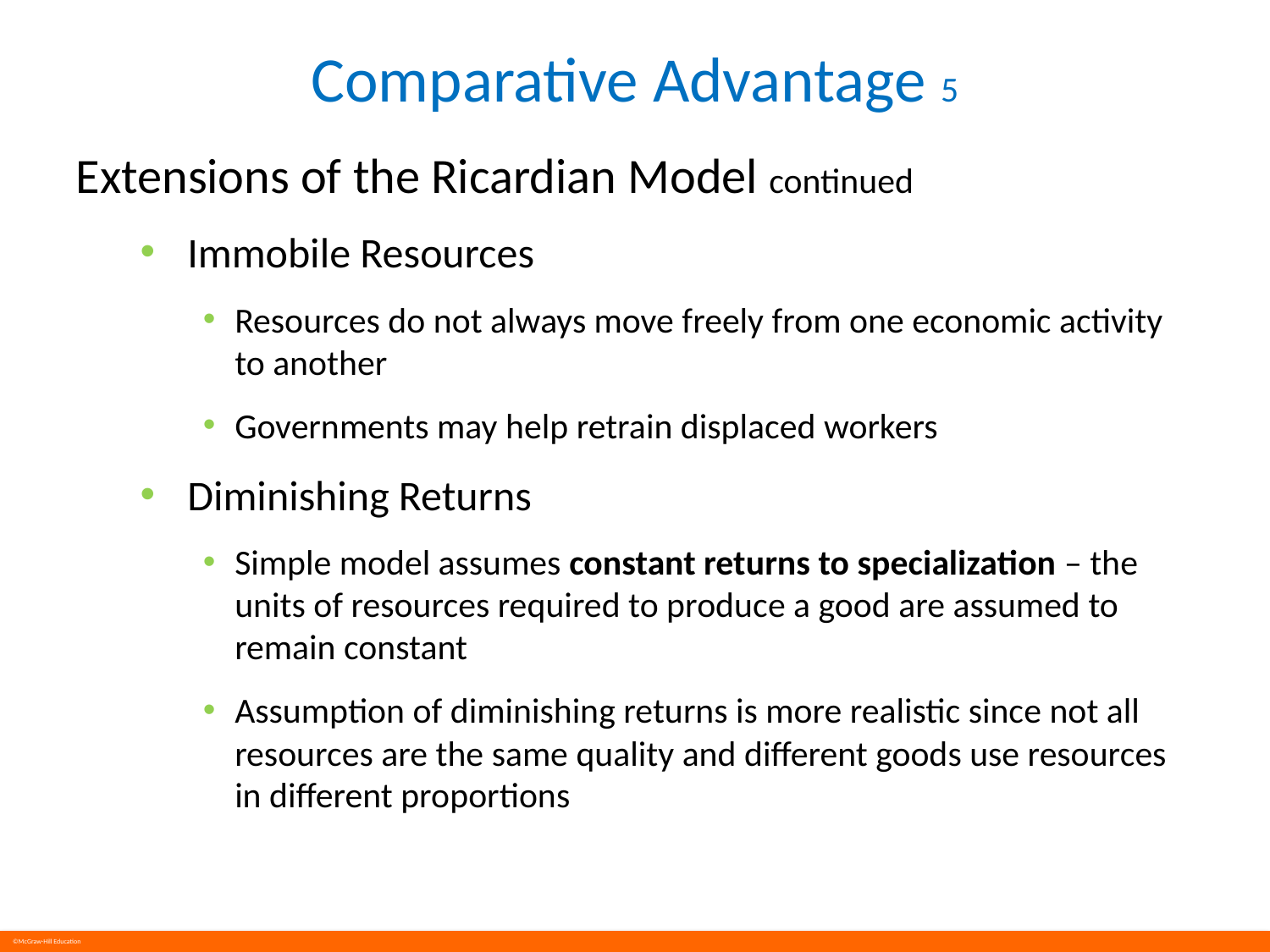

# Comparative Advantage 5
Extensions of the Ricardian Model continued
Immobile Resources
Resources do not always move freely from one economic activity to another
Governments may help retrain displaced workers
Diminishing Returns
Simple model assumes constant returns to specialization – the units of resources required to produce a good are assumed to remain constant
Assumption of diminishing returns is more realistic since not all resources are the same quality and different goods use resources in different proportions